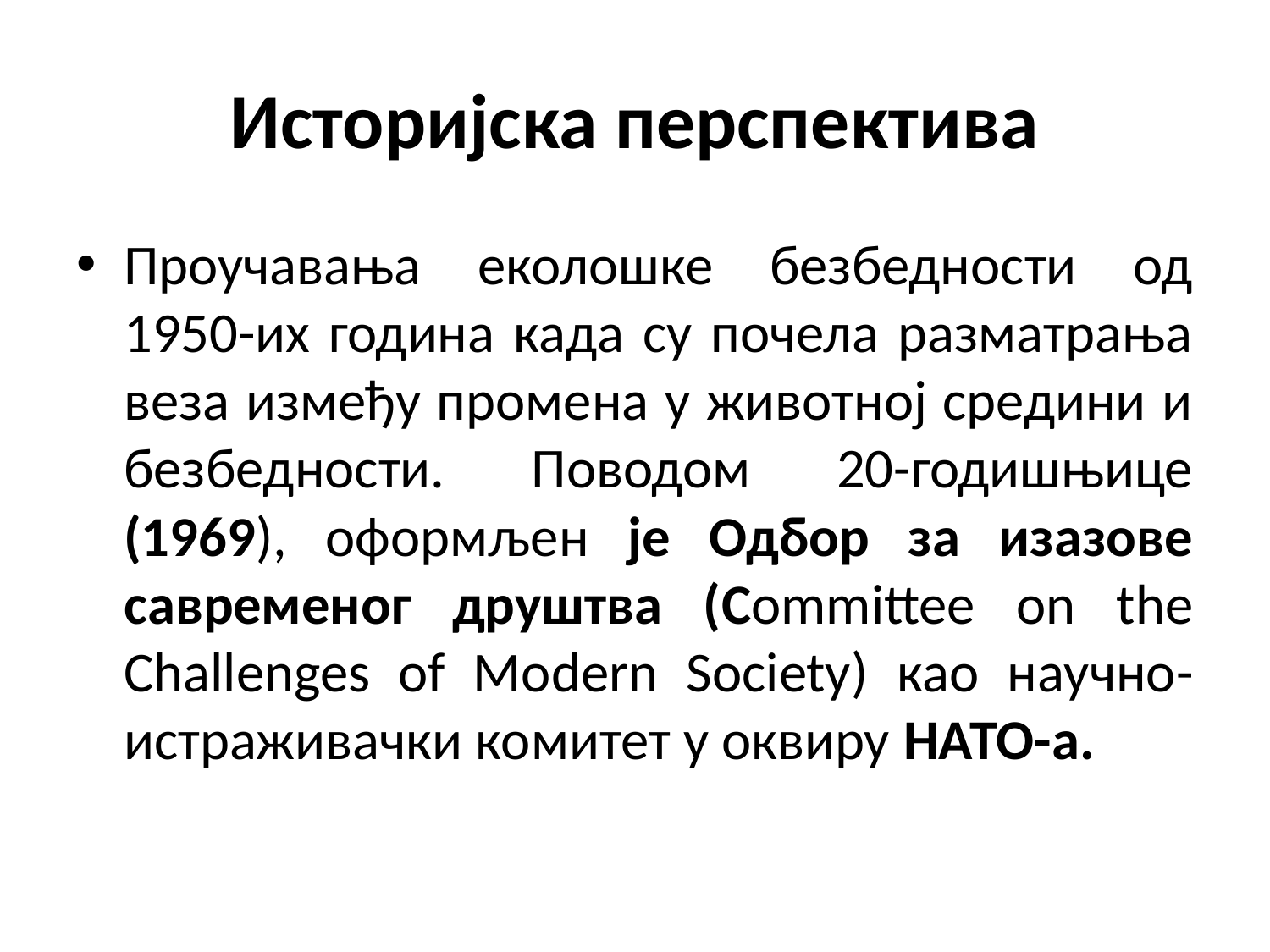

# Историјска перспектива
Проучавања еколошке безбедности од 1950-их година када су почела разматрања веза између промена у животној средини и безбедности. Поводом 20-годишњице (1969), оформљен је Одбор за изазове савременог друштва (Committee on the Challenges of Modern Society) као научно-истраживачки комитет у оквиру НАТО-а.